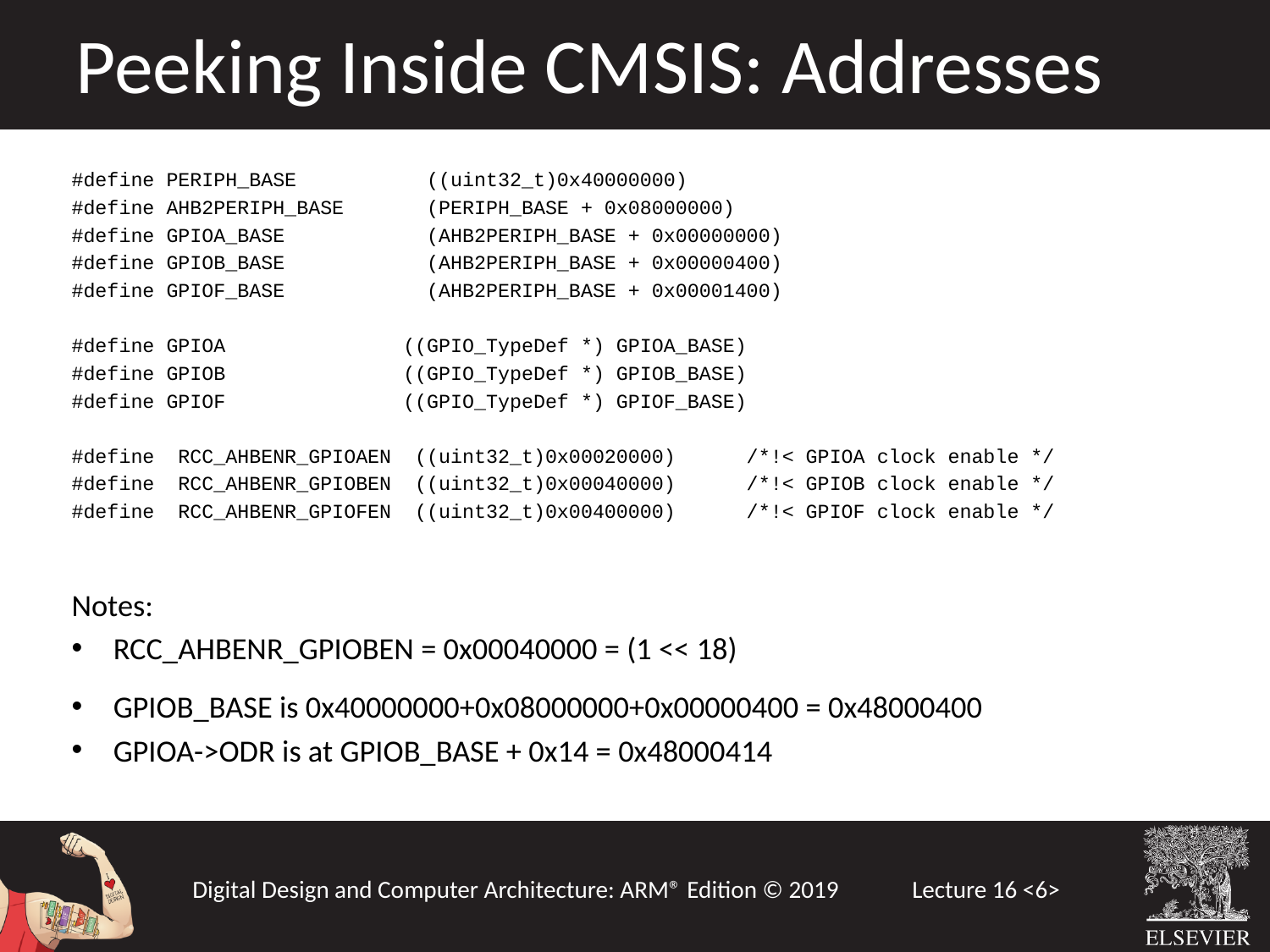

Peeking Inside CMSIS: Addresses

#define PERIPH_BASE           ((uint32_t)0x40000000)
#define AHB2PERIPH_BASE       (PERIPH_BASE + 0x08000000)
#define GPIOA_BASE            (AHB2PERIPH_BASE + 0x00000000)
#define GPIOB_BASE            (AHB2PERIPH_BASE + 0x00000400)
#define GPIOF_BASE            (AHB2PERIPH_BASE + 0x00001400)

#define GPIOA               ((GPIO_TypeDef *) GPIOA_BASE)
#define GPIOB               ((GPIO_TypeDef *) GPIOB_BASE)
#define GPIOF               ((GPIO_TypeDef *) GPIOF_BASE)

#define  RCC_AHBENR_GPIOAEN  ((uint32_t)0x00020000)      /*!< GPIOA clock enable */
#define  RCC_AHBENR_GPIOBEN  ((uint32_t)0x00040000)      /*!< GPIOB clock enable */
#define  RCC_AHBENR_GPIOFEN  ((uint32_t)0x00400000)      /*!< GPIOF clock enable */

Notes:
RCC_AHBENR_GPIOBEN = 0x00040000 = (1 << 18)

GPIOB_BASE is 0x40000000+0x08000000+0x00000400 = 0x48000400
GPIOA->ODR is at GPIOB_BASE + 0x14 = 0x48000414